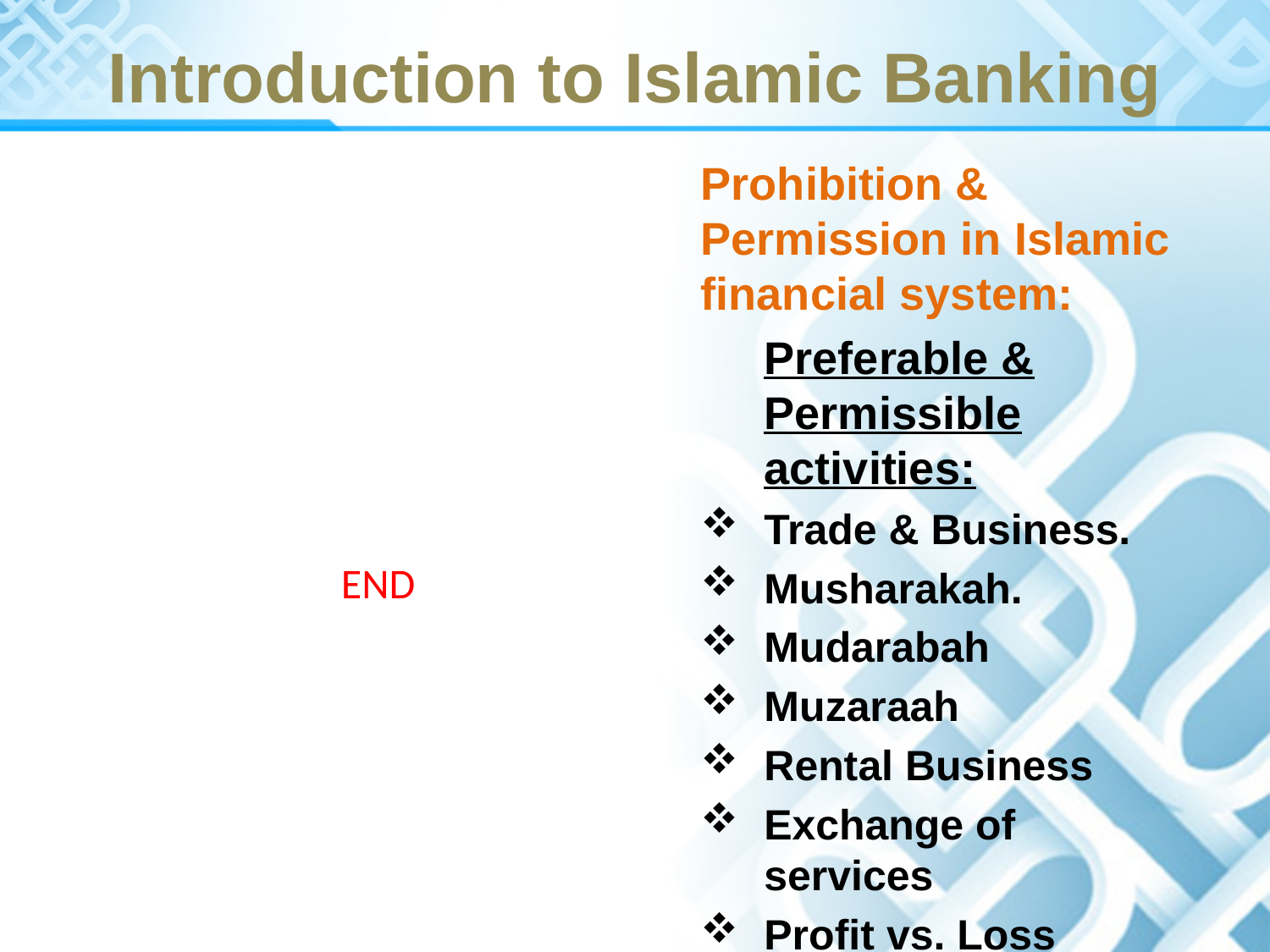

Introduction to Islamic Banking
Prohibition & Permission in Islamic financial system:
	Preferable & Permissible activities:
Trade & Business.
Musharakah.
Mudarabah
Muzaraah
Rental Business
Exchange of services
Profit vs. Loss
Proper distribution of wealth.
END